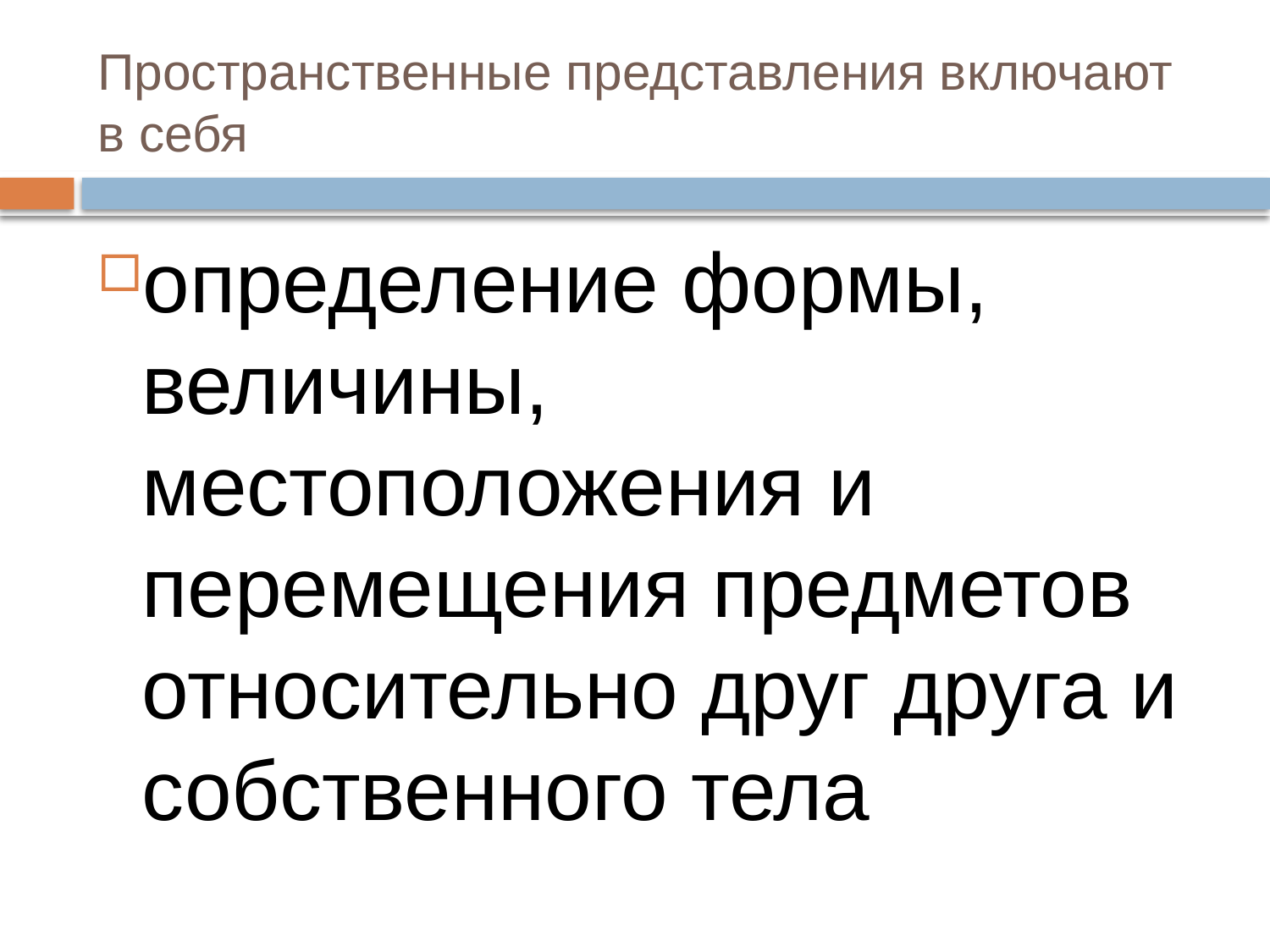

# Пространственные представления включают в себя
определение формы, величины, местоположения и перемещения предметов относительно друг друга и собственного тела